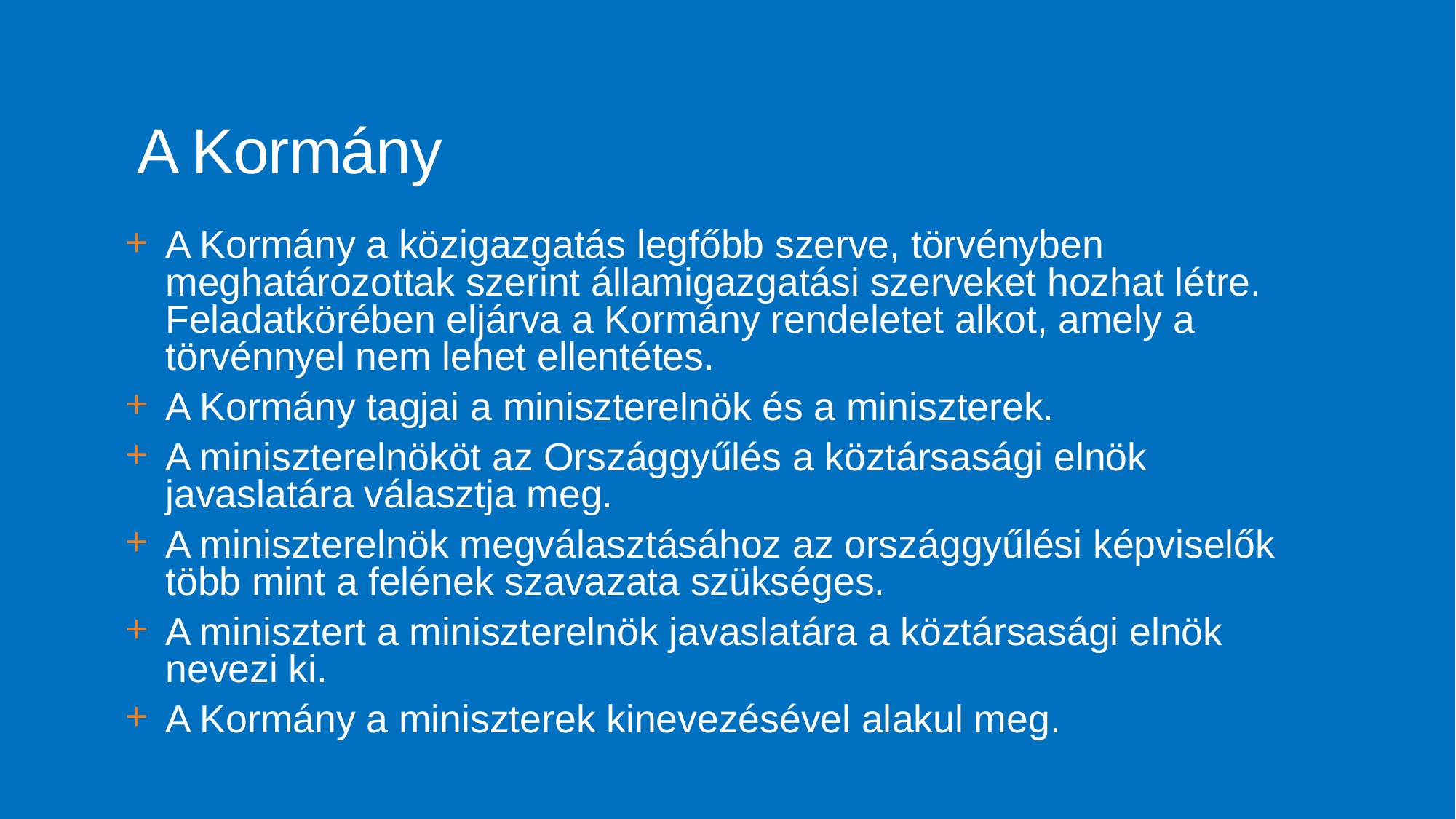

# A Kormány
A Kormány a közigazgatás legfőbb szerve, törvényben meghatározottak szerint államigazgatási szerveket hozhat létre. Feladatkörében eljárva a Kormány rendeletet alkot, amely a törvénnyel nem lehet ellentétes.
A Kormány tagjai a miniszterelnök és a miniszterek.
A miniszterelnököt az Országgyűlés a köztársasági elnök javaslatára választja meg.
A miniszterelnök megválasztásához az országgyűlési képviselők több mint a felének szavazata szükséges.
A minisztert a miniszterelnök javaslatára a köztársasági elnök nevezi ki.
A Kormány a miniszterek kinevezésével alakul meg.